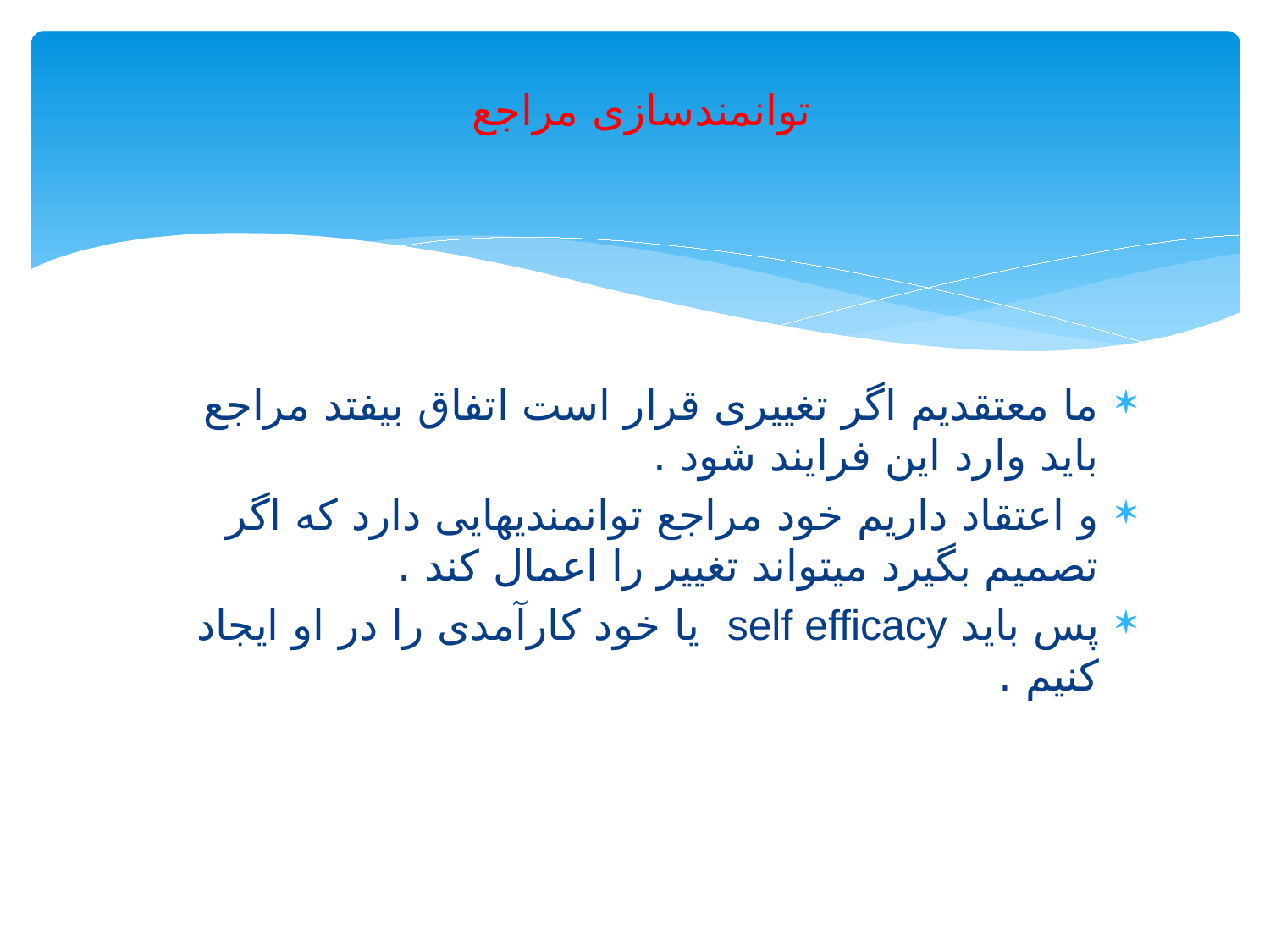

# توانمندسازی مراجع
ما معتقدیم اگر تغییری قرار است اتفاق بیفتد مراجع باید وارد این فرایند شود .
و اعتقاد داریم خود مراجع توانمندیهایی دارد که اگر تصمیم بگیرد میتواند تغییر را اعمال کند .
پس باید self efficacy  یا خود کارآمدی را در او ایجاد کنیم .